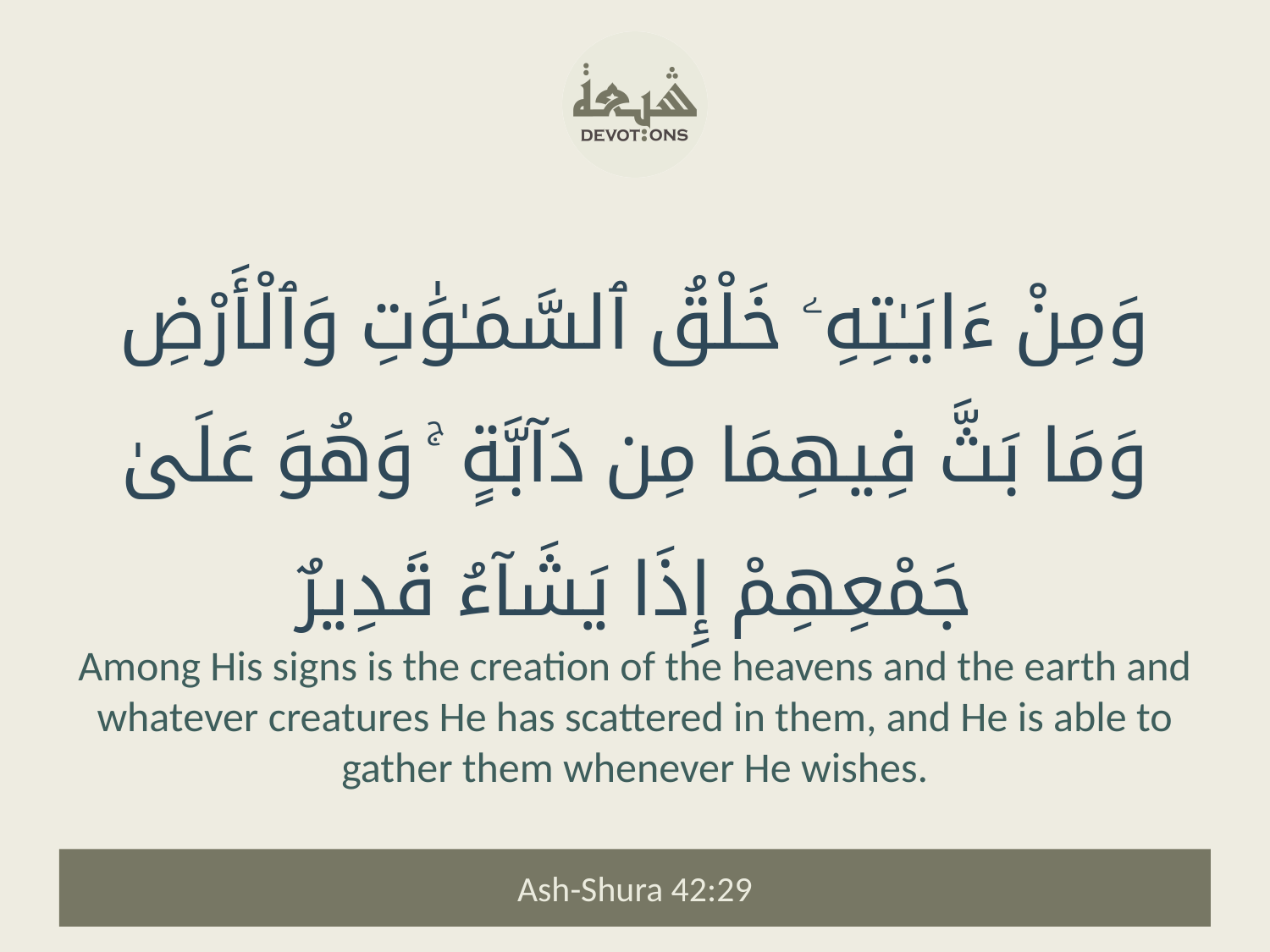

وَمِنْ ءَايَـٰتِهِۦ خَلْقُ ٱلسَّمَـٰوَٰتِ وَٱلْأَرْضِ وَمَا بَثَّ فِيهِمَا مِن دَآبَّةٍ ۚ وَهُوَ عَلَىٰ جَمْعِهِمْ إِذَا يَشَآءُ قَدِيرٌ
Among His signs is the creation of the heavens and the earth and whatever creatures He has scattered in them, and He is able to gather them whenever He wishes.
Ash-Shura 42:29